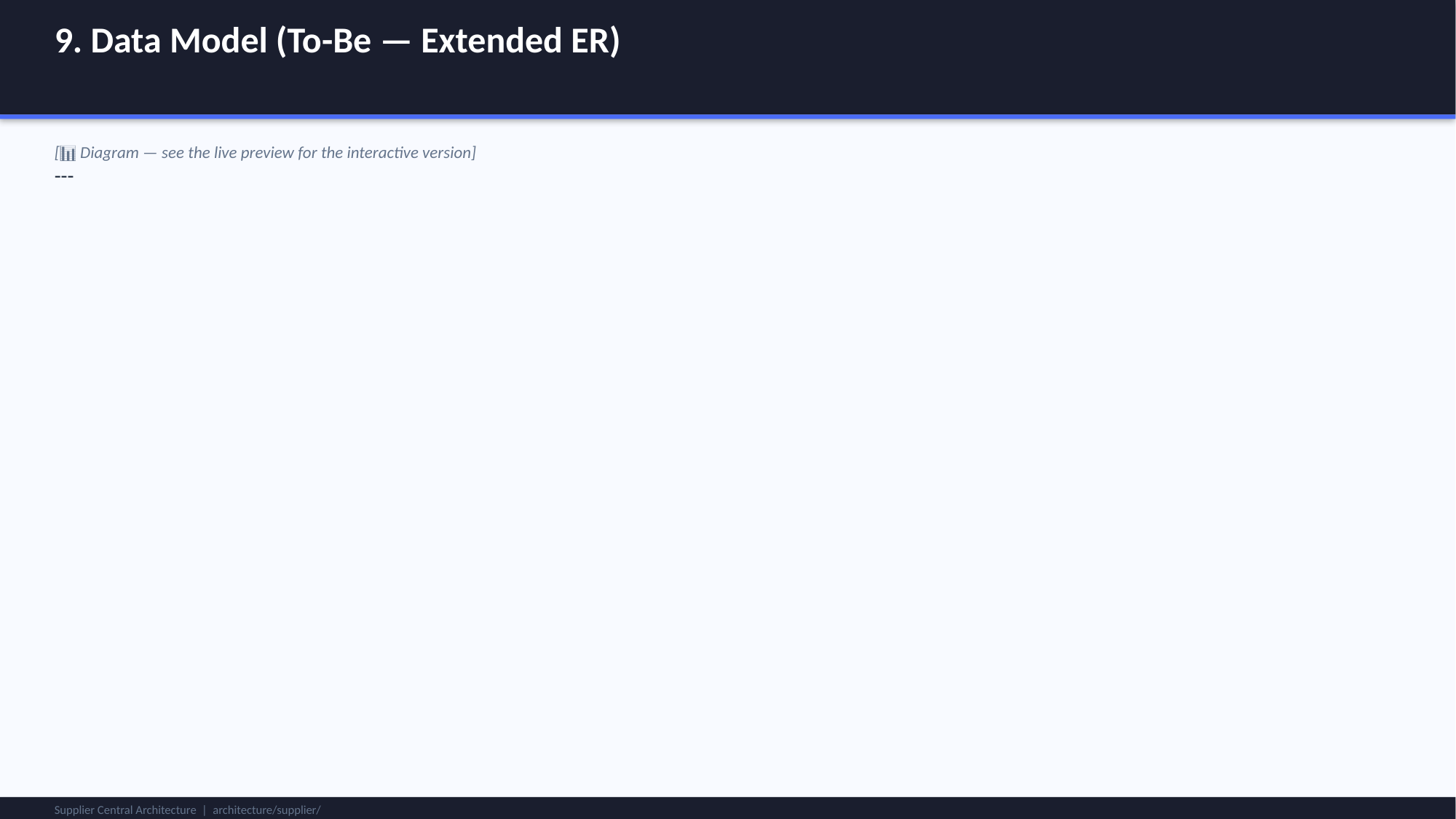

9. Data Model (To-Be — Extended ER)

[📊 Diagram — see the live preview for the interactive version]
---

Supplier Central Architecture  |  architecture/supplier/